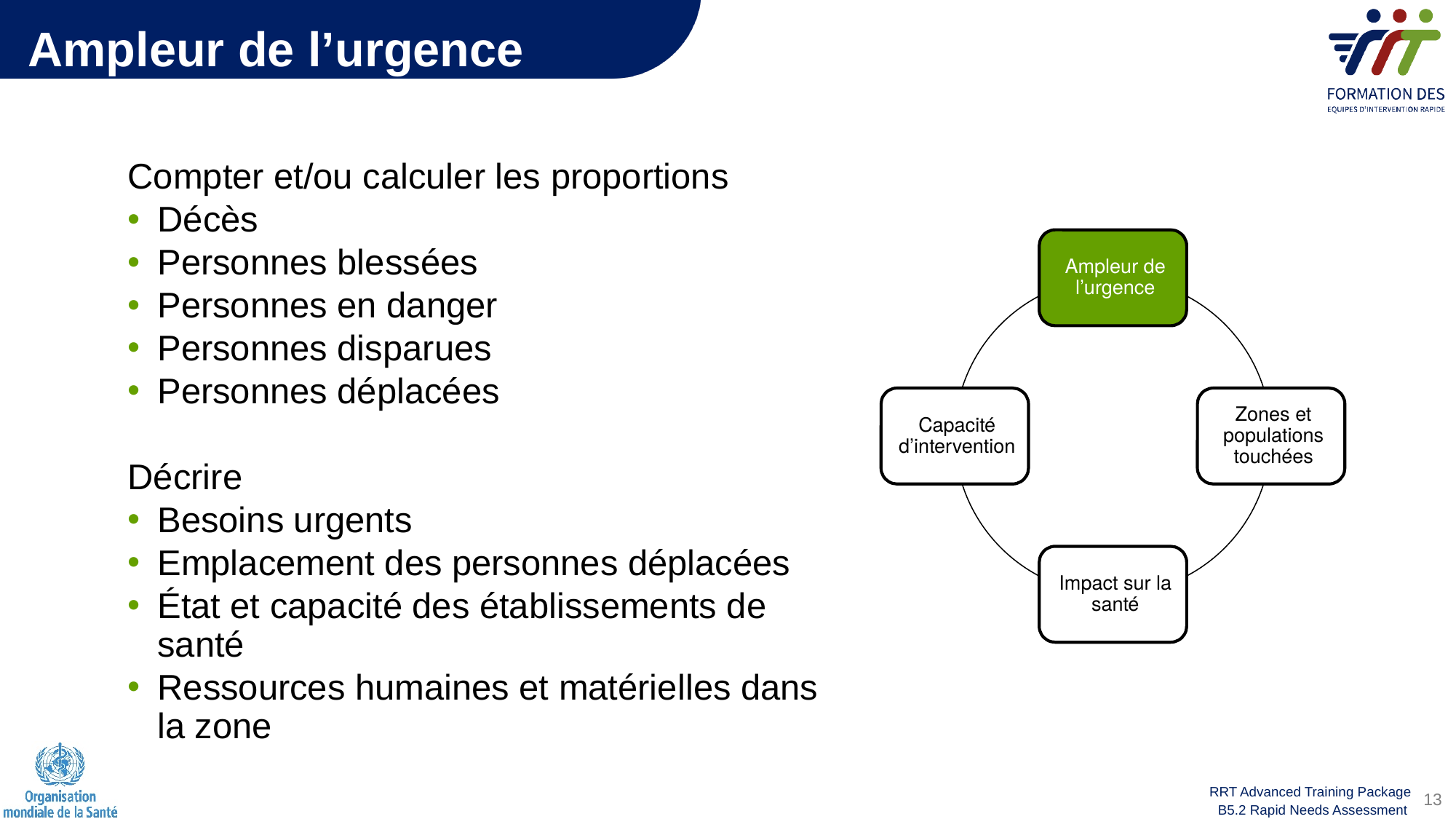

Ampleur de l’urgence
Compter et/ou calculer les proportions
Décès
Personnes blessées
Personnes en danger
Personnes disparues
Personnes déplacées

Décrire
Besoins urgents
Emplacement des personnes déplacées
État et capacité des établissements de santé
Ressources humaines et matérielles dans la zone

Ampleur de l’urgence
Zones et populations touchées
Impact sur la santé
Capacité d’intervention